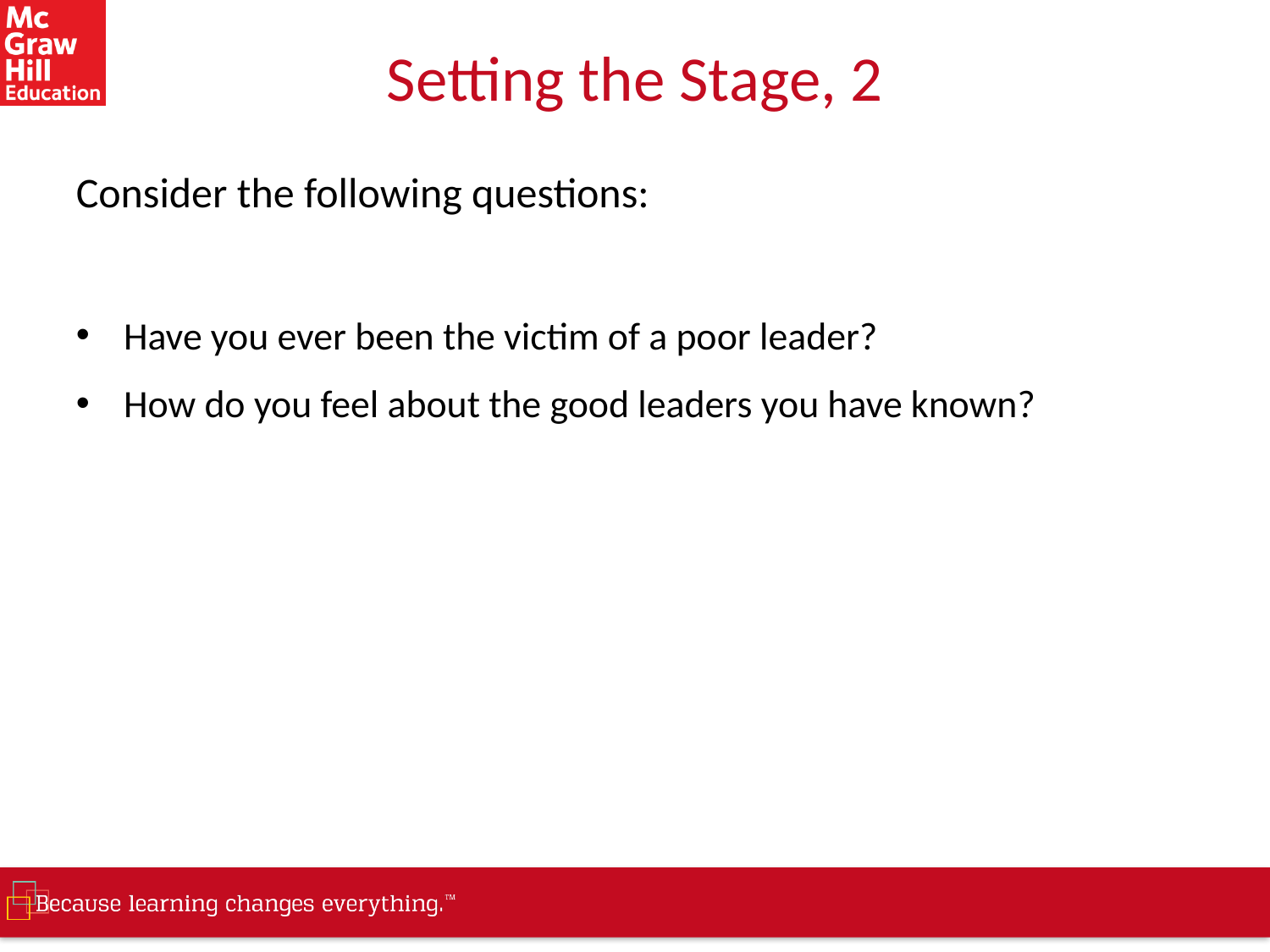

# Setting the Stage, 2
Consider the following questions:

Have you ever been the victim of a poor leader?
How do you feel about the good leaders you have known?